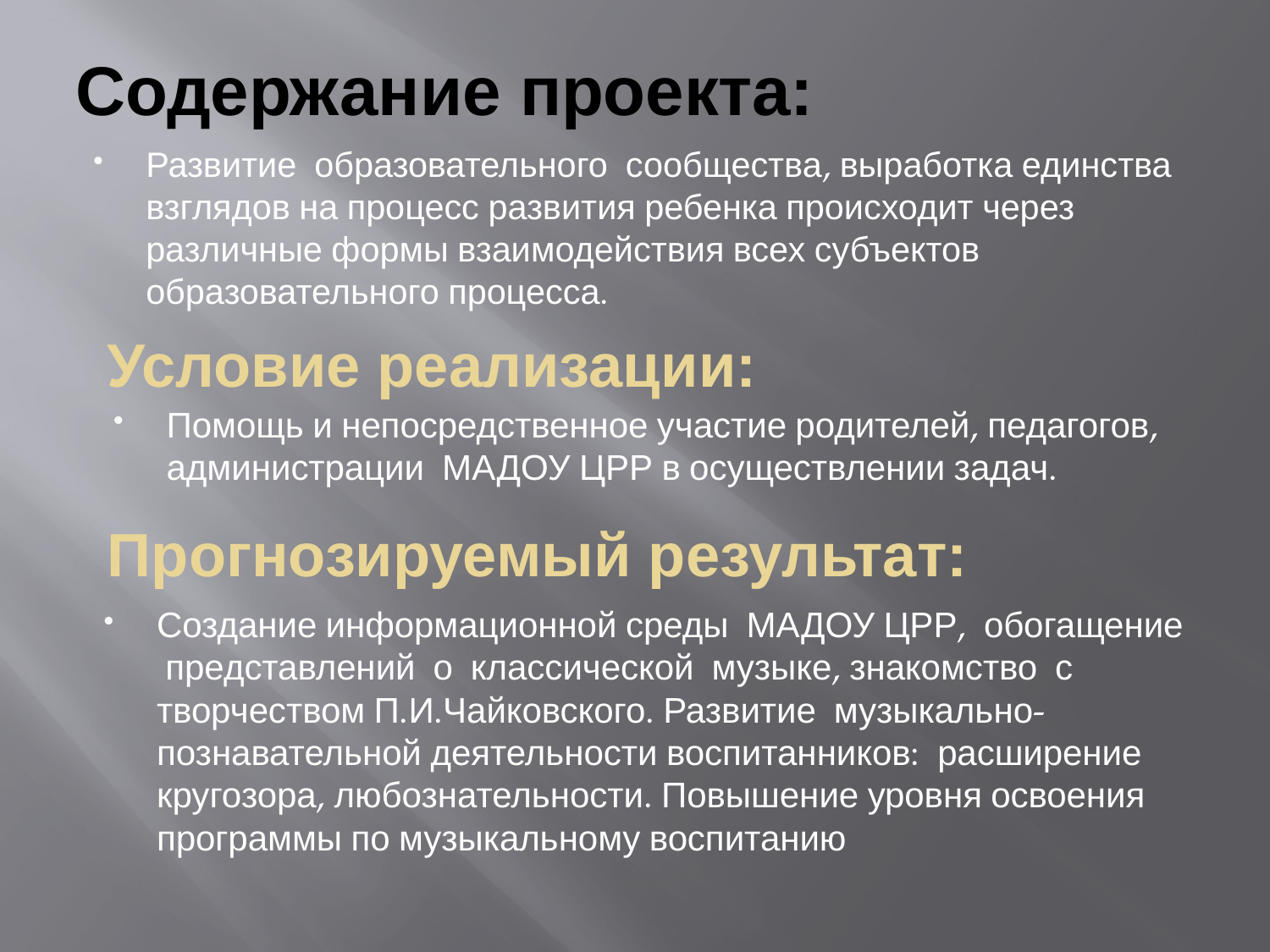

# Содержание проекта:
Развитие  образовательного  сообщества, выработка единства взглядов на процесс развития ребенка происходит через различные формы взаимодействия всех субъектов образовательного процесса.

Условие реализации:
Помощь и непосредственное участие родителей, педагогов, администрации  МАДОУ ЦРР в осуществлении задач.
Прогнозируемый результат:
Создание информационной среды  МАДОУ ЦРР,  обогащение  представлений  о  классической  музыке, знакомство  с творчеством П.И.Чайковского. Развитие  музыкально-познавательной деятельности воспитанников:  расширение кругозора, любознательности. Повышение уровня освоения программы по музыкальному воспитанию